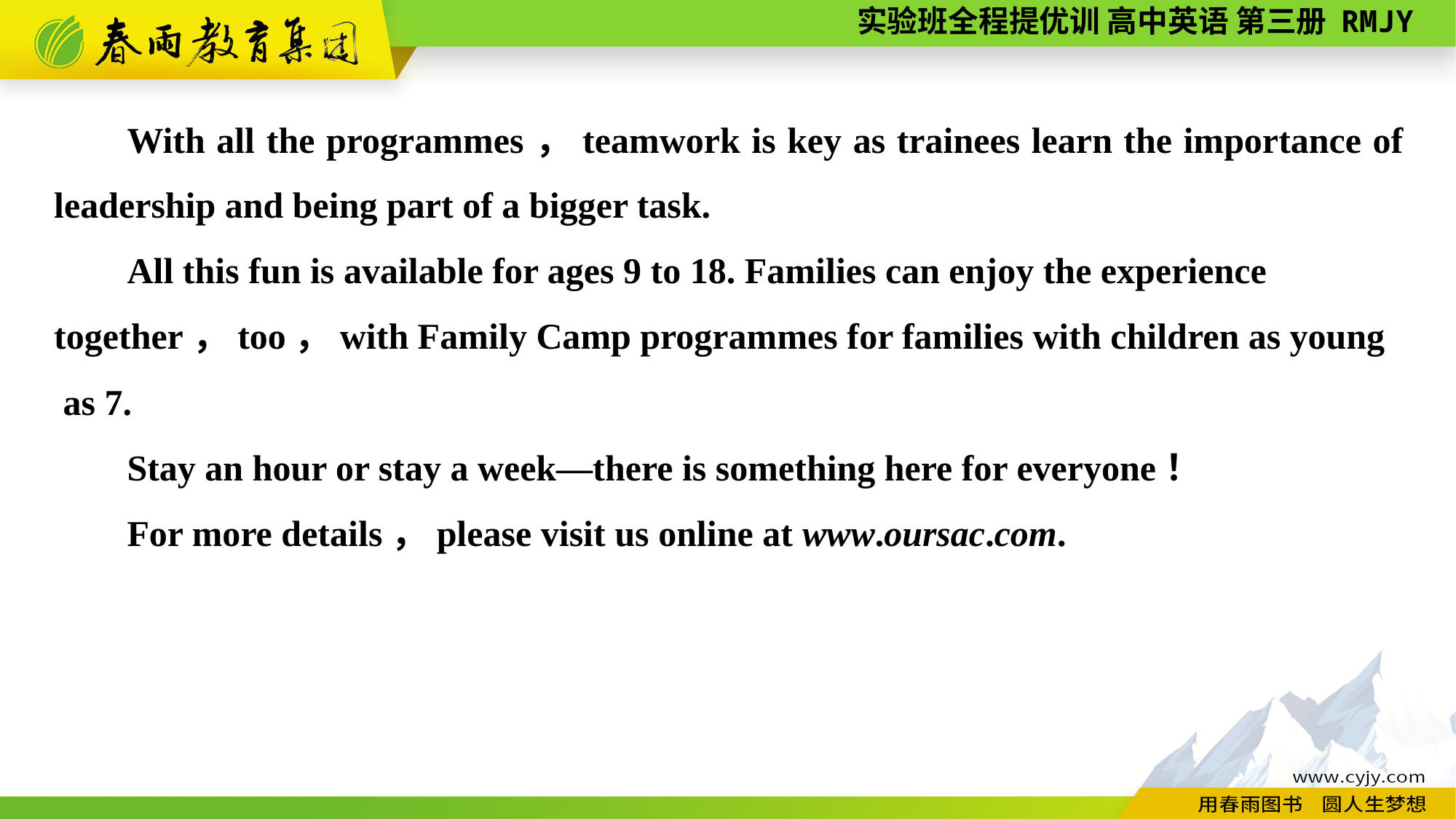

With all the programmes，teamwork is key as trainees learn the importance of leadership and being part of a bigger task.
All this fun is available for ages 9 to 18. Families can enjoy the experience together，too，with Family Camp programmes for families with children as young
 as 7.
Stay an hour or stay a week—there is something here for everyone！
For more details，please visit us online at www.oursac.com.